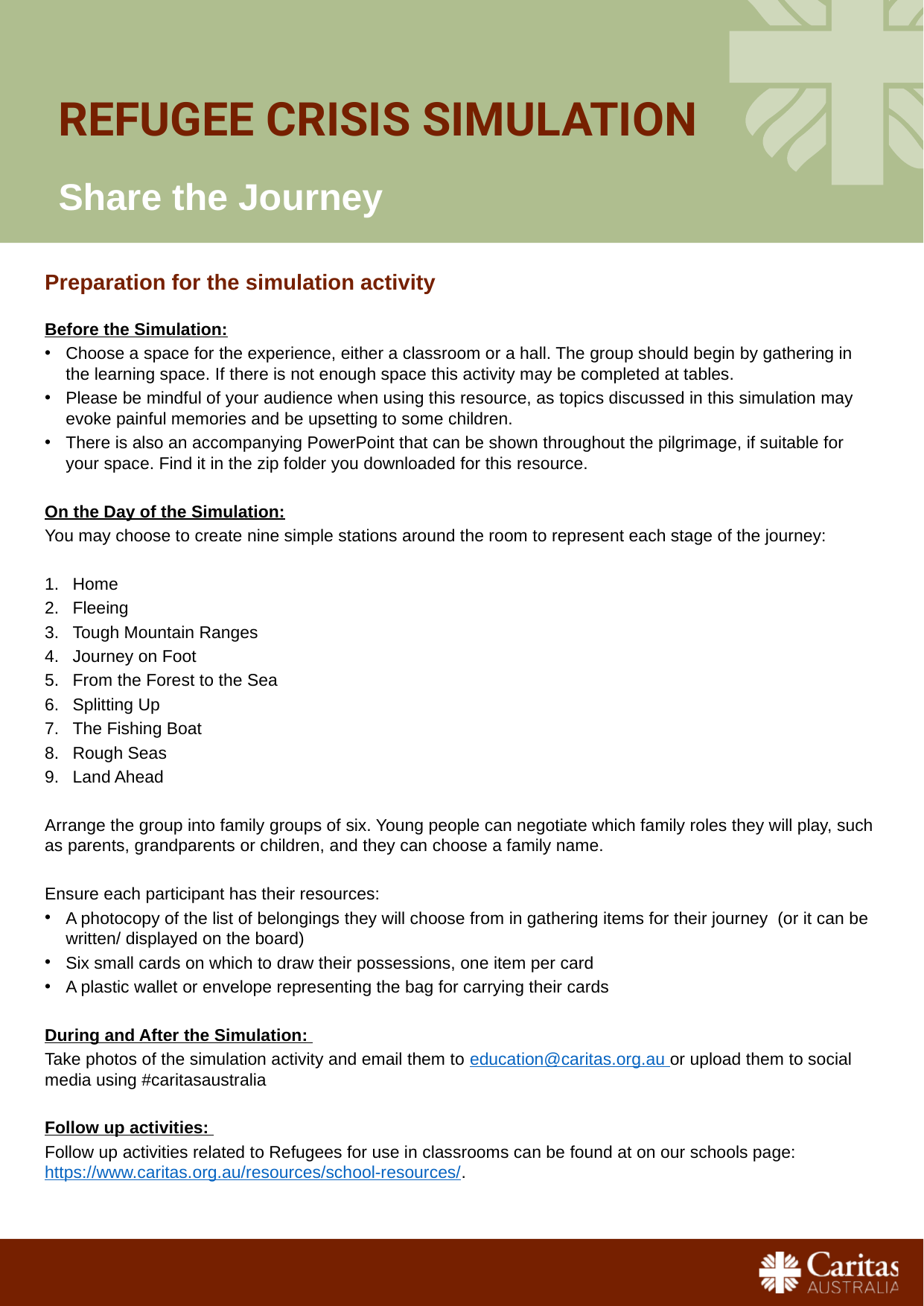

# Refugee crisis simulation
Share the Journey
Preparation for the simulation activity

Before the Simulation:
Choose a space for the experience, either a classroom or a hall. The group should begin by gathering in the learning space. If there is not enough space this activity may be completed at tables.
Please be mindful of your audience when using this resource, as topics discussed in this simulation may evoke painful memories and be upsetting to some children.
There is also an accompanying PowerPoint that can be shown throughout the pilgrimage, if suitable for your space. Find it in the zip folder you downloaded for this resource.

On the Day of the Simulation:
You may choose to create nine simple stations around the room to represent each stage of the journey:

Home
Fleeing
Tough Mountain Ranges
Journey on Foot
From the Forest to the Sea
Splitting Up
The Fishing Boat
Rough Seas
Land Ahead

Arrange the group into family groups of six. Young people can negotiate which family roles they will play, such as parents, grandparents or children, and they can choose a family name.

Ensure each participant has their resources:
A photocopy of the list of belongings they will choose from in gathering items for their journey  (or it can be written/ displayed on the board)
Six small cards on which to draw their possessions, one item per card
A plastic wallet or envelope representing the bag for carrying their cards

During and After the Simulation:
Take photos of the simulation activity and email them to education@caritas.org.au or upload them to social media using #caritasaustralia

Follow up activities:
Follow up activities related to Refugees for use in classrooms can be found at on our schools page: https://www.caritas.org.au/resources/school-resources/.